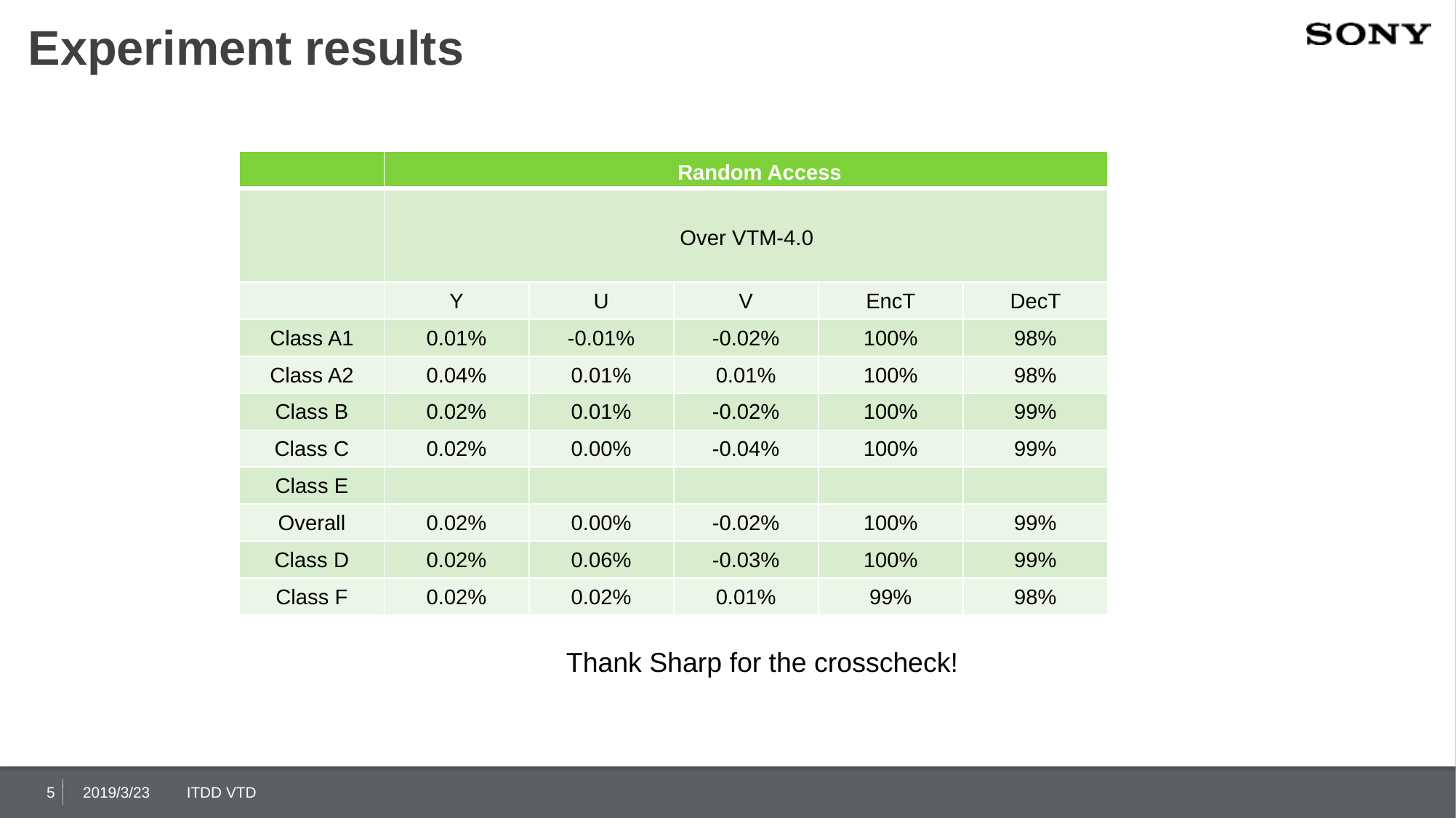

# Experiment results
|  | Random Access |  |  |  |  |
| --- | --- | --- | --- | --- | --- |
|  | Over VTM-4.0 |  |  |  |  |
|  | Y | U | V | EncT | DecT |
| Class A1 | 0.01% | -0.01% | -0.02% | 100% | 98% |
| Class A2 | 0.04% | 0.01% | 0.01% | 100% | 98% |
| Class B | 0.02% | 0.01% | -0.02% | 100% | 99% |
| Class C | 0.02% | 0.00% | -0.04% | 100% | 99% |
| Class E |  |  |  |  |  |
| Overall | 0.02% | 0.00% | -0.02% | 100% | 99% |
| Class D | 0.02% | 0.06% | -0.03% | 100% | 99% |
| Class F | 0.02% | 0.02% | 0.01% | 99% | 98% |
Thank Sharp for the crosscheck!
5
2019/3/23
ITDD VTD